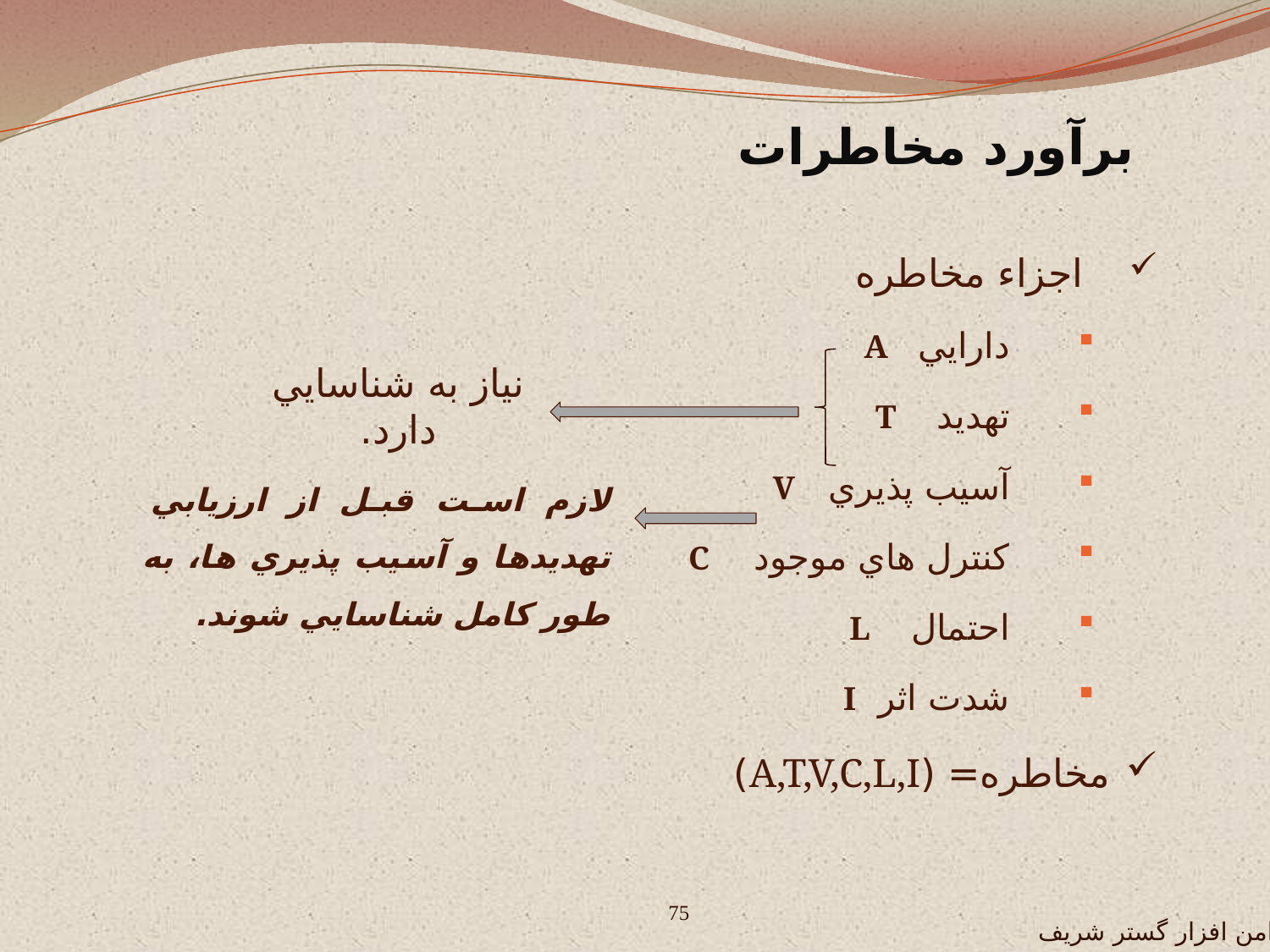

برآورد مخاطرات

   اجزاء مخاطره
    دارايي   A
    تهديد    T
    آسيب پذيري   V
    کنترل هاي موجود    C
    احتمال    L
    شدت اثر  I
مخاطره= (A,T,V,C,L,I)

نياز به شناسايي دارد.

لازم است قبل از ارزيابي تهديدها و آسيب پذيري ها، به طور کامل شناسايي شوند.